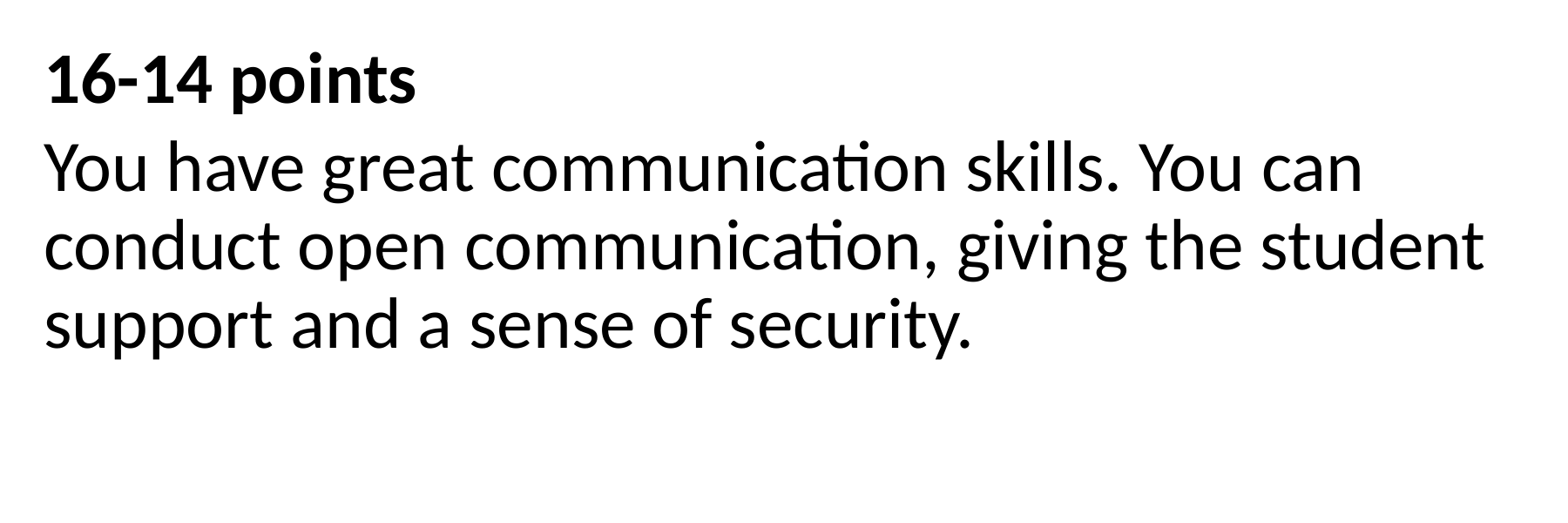

16-14 points
You have great communication skills. You can conduct open communication, giving the student support and a sense of security.